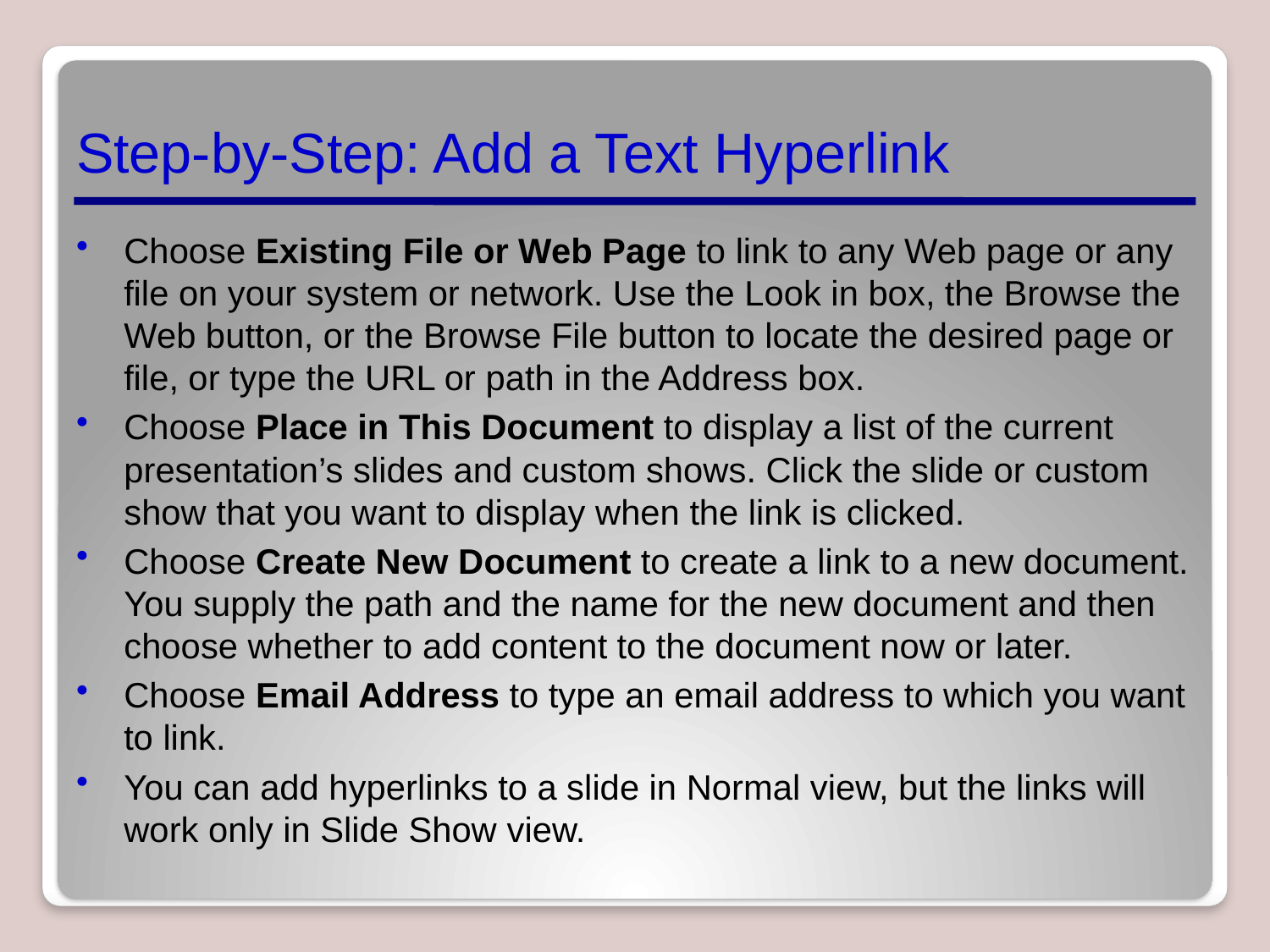

# Step-by-Step: Add a Text Hyperlink
Choose Existing File or Web Page to link to any Web page or any file on your system or network. Use the Look in box, the Browse the Web button, or the Browse File button to locate the desired page or file, or type the URL or path in the Address box.
Choose Place in This Document to display a list of the current presentation’s slides and custom shows. Click the slide or custom show that you want to display when the link is clicked.
Choose Create New Document to create a link to a new document. You supply the path and the name for the new document and then choose whether to add content to the document now or later.
Choose Email Address to type an email address to which you want to link.
You can add hyperlinks to a slide in Normal view, but the links will work only in Slide Show view.